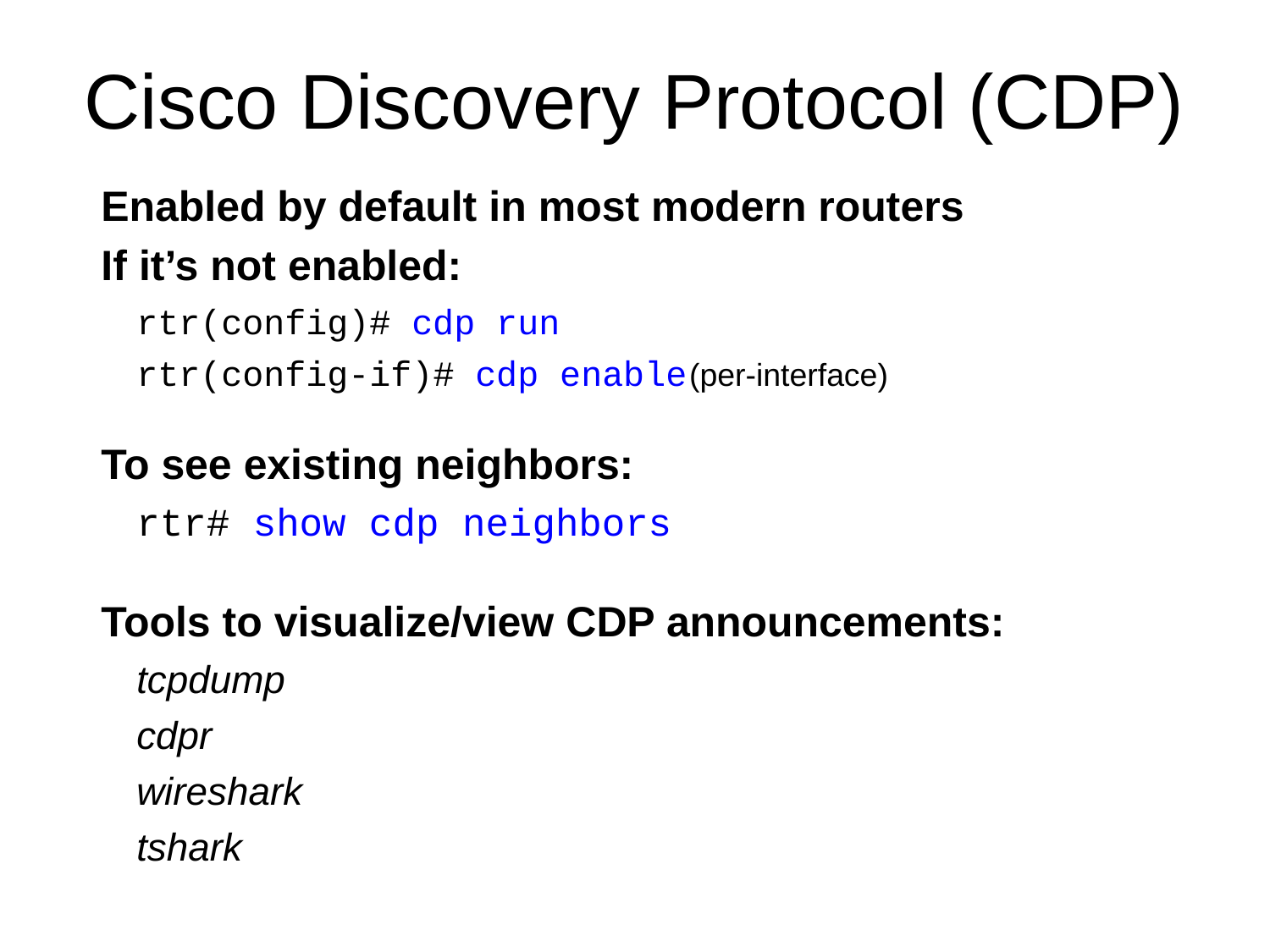

# Cisco Discovery Protocol (CDP)
Enabled by default in most modern routers
If it’s not enabled:
rtr(config)# cdp run
rtr(config-if)# cdp enable	(per-interface)
To see existing neighbors:
rtr# show cdp neighbors
Tools to visualize/view CDP announcements:
tcpdump
cdpr
wireshark
tshark